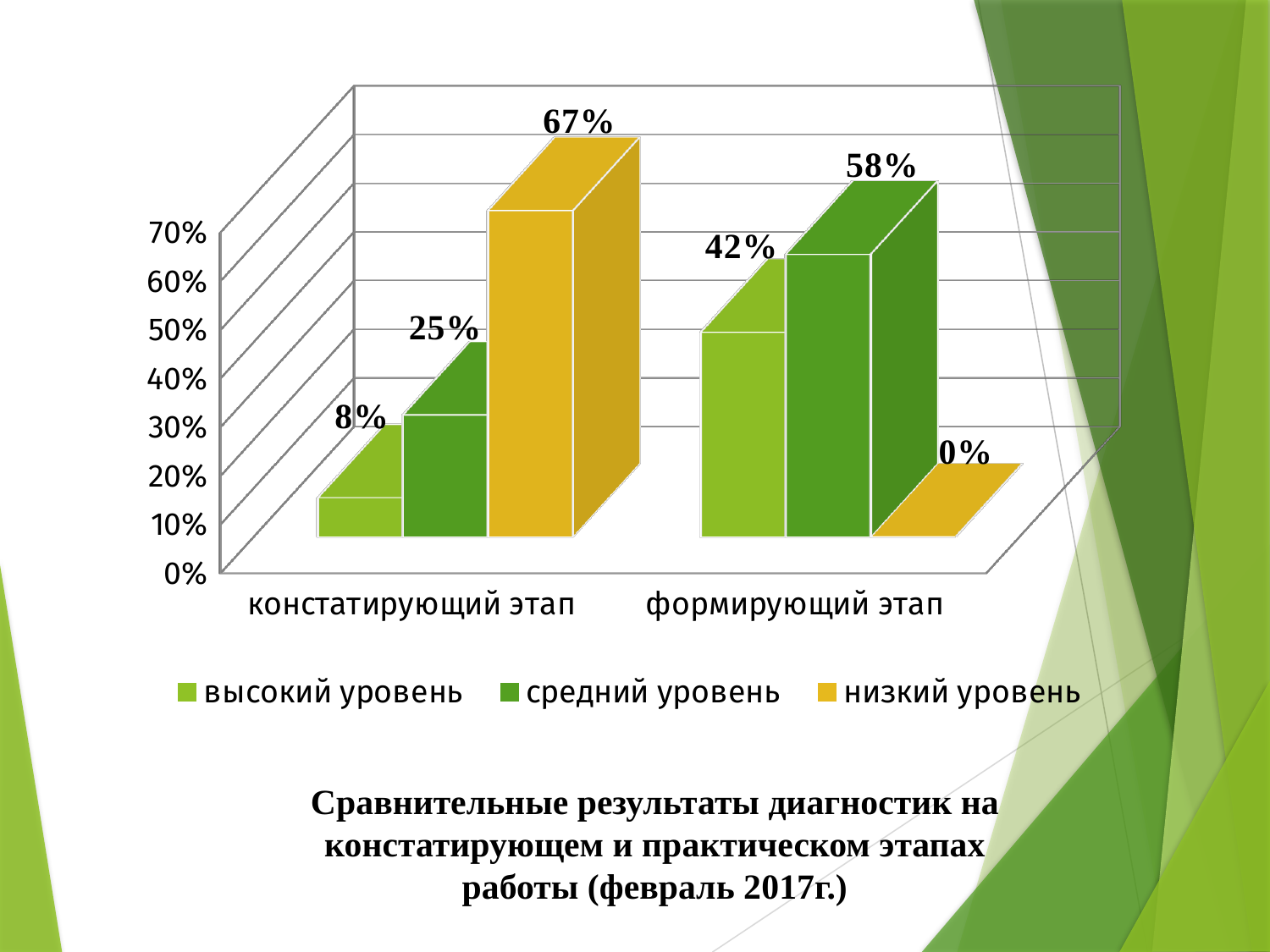

[unsupported chart]

Сравнительные результаты диагностик на констатирующем и практическом этапах работы (февраль 2017г.)